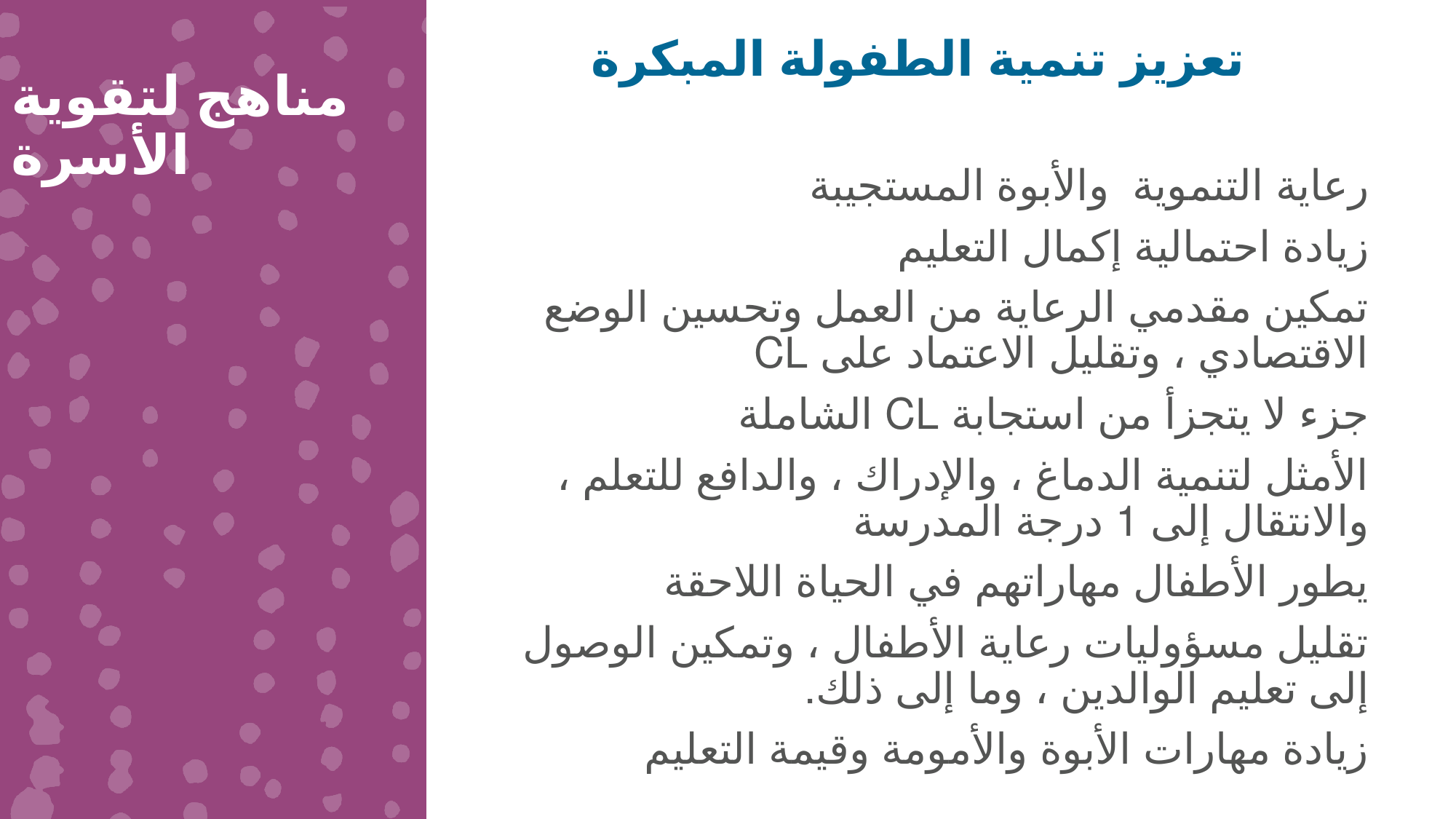

تعزيز تنمية الطفولة المبكرة
مناهج لتقوية الأسرة

رعاية التنموية  والأبوة المستجيبة
زيادة احتمالية إكمال التعليم
تمكين مقدمي الرعاية من العمل وتحسين الوضع الاقتصادي ، وتقليل الاعتماد على CL
جزء لا يتجزأ من استجابة CL الشاملة
الأمثل لتنمية الدماغ ، والإدراك ، والدافع للتعلم ، والانتقال إلى 1 درجة المدرسة
يطور الأطفال مهاراتهم في الحياة اللاحقة
تقليل مسؤوليات رعاية الأطفال ، وتمكين الوصول إلى تعليم الوالدين ، وما إلى ذلك.
زيادة مهارات الأبوة والأمومة وقيمة التعليم